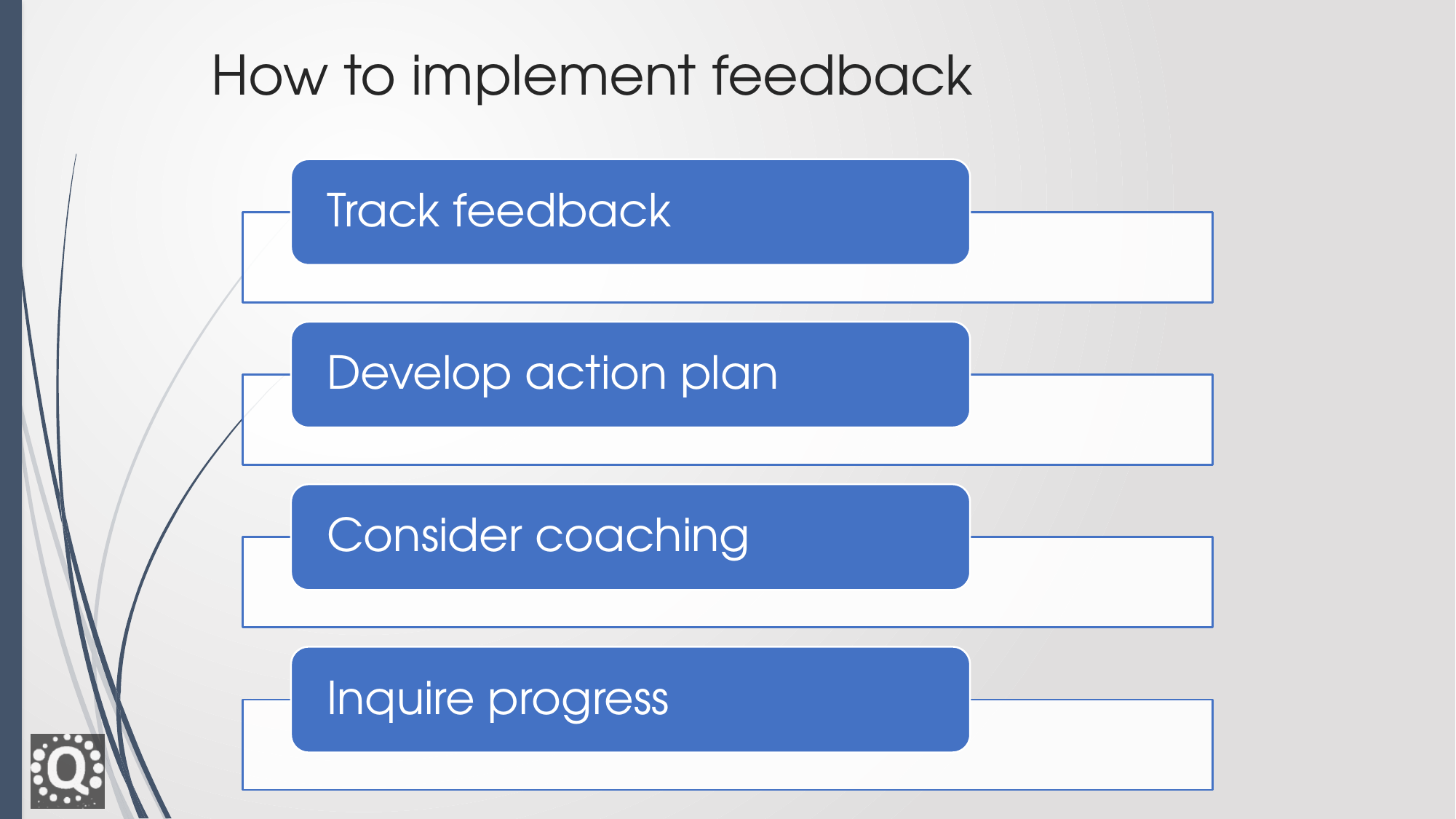

# How to implement feedback
Track feedback
Develop action plan
Consider coaching
Inquire progress